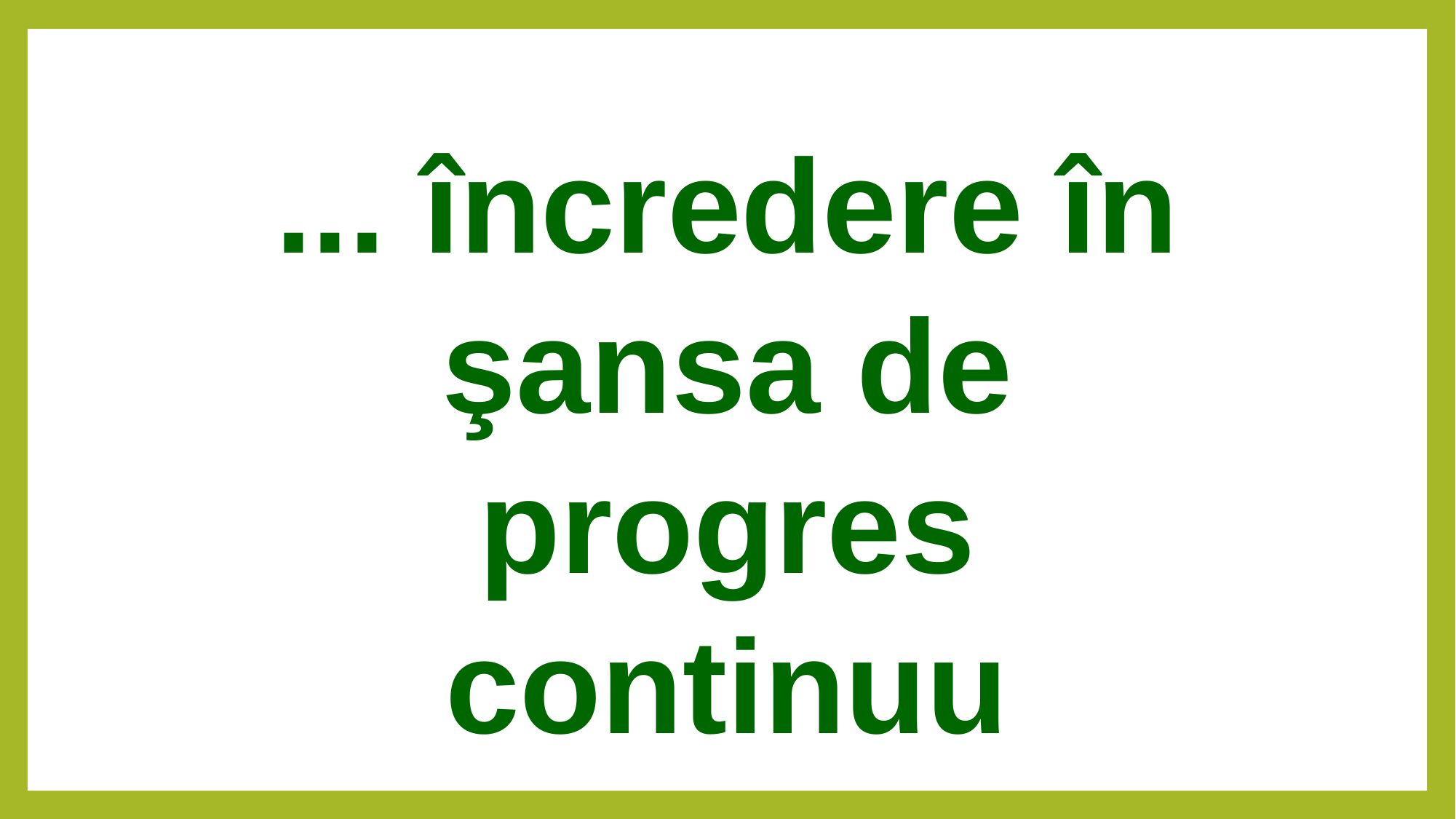

... încredere în şansa de progres continuu